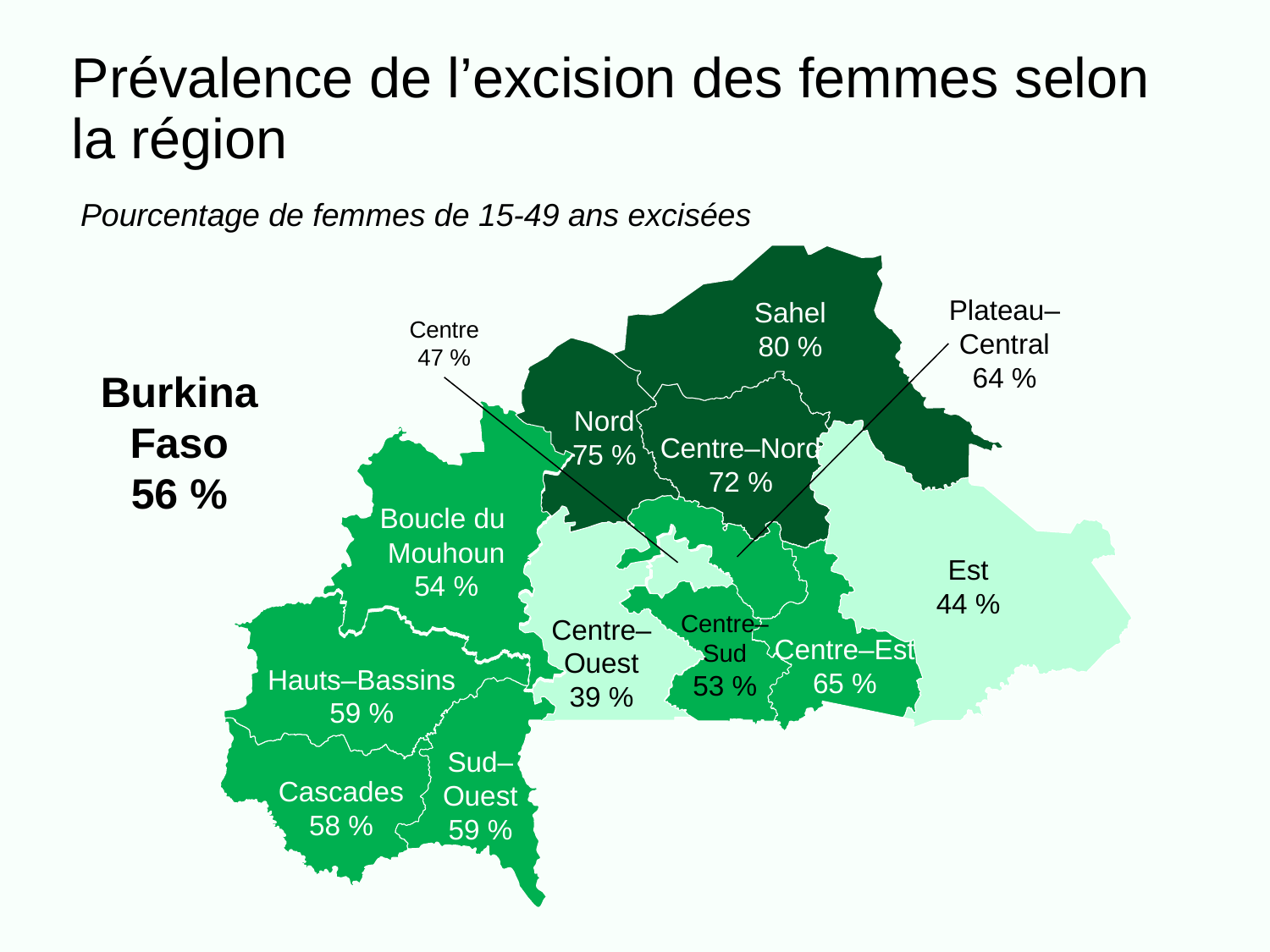

Prévalence de l’excision des femmes selon la région
 Pourcentage de femmes de 15-49 ans excisées

Sahel
80 %
Plateau–
Central
64 %
Centre
47 %
Nord
75 %
Centre–Nord
72 %
Boucle du
Mouhoun
54 %

Est
44 %
Centre–
Sud
53 %
Centre–
Ouest
39 %
Centre–Est
65 %
Hauts–Bassins
59 %
Sud–
Ouest
59 %
Cascades
58 %
Burkina Faso
56 %